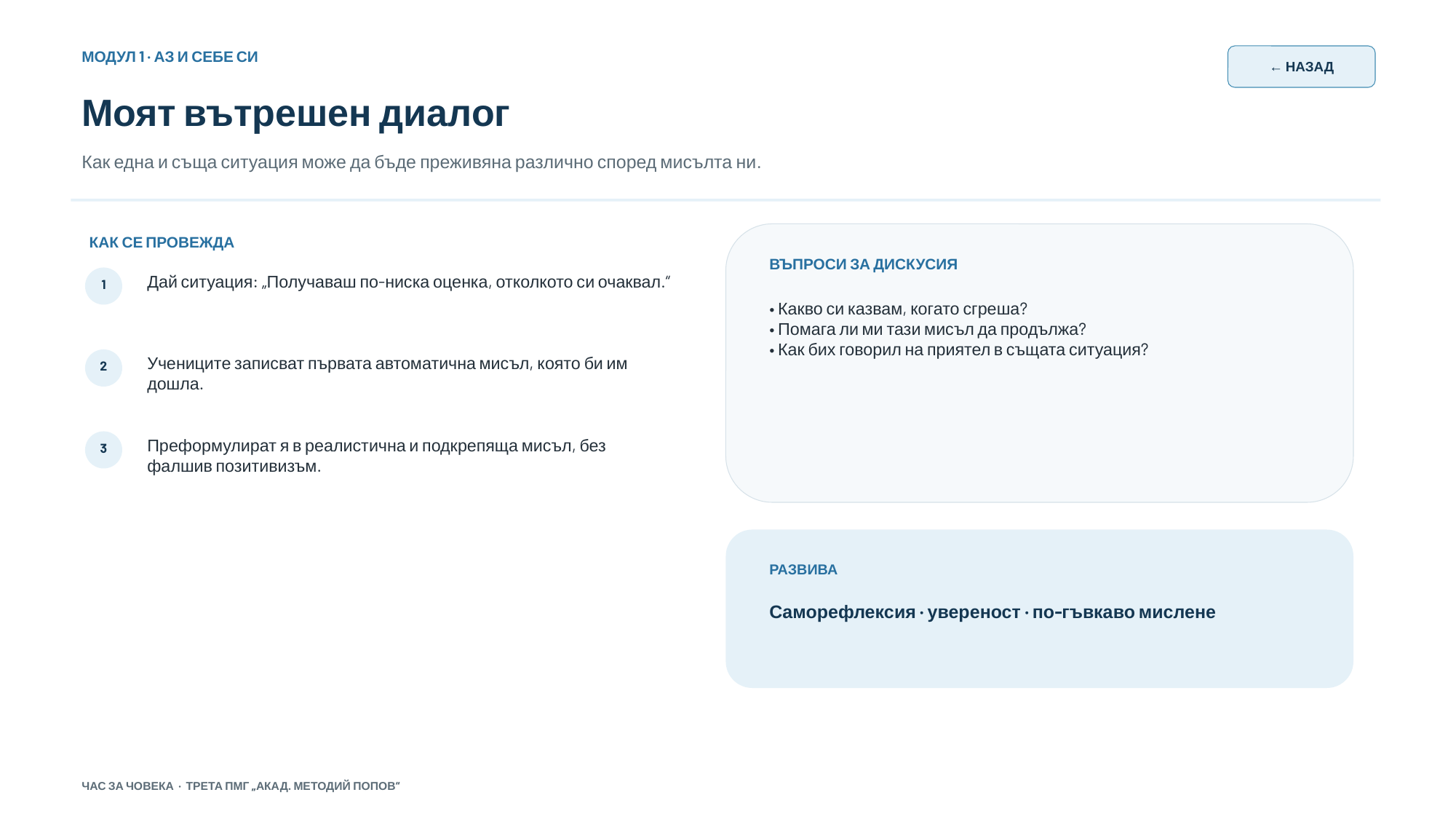

МОДУЛ 1 · АЗ И СЕБЕ СИ
← НАЗАД
Моят вътрешен диалог
Как една и съща ситуация може да бъде преживяна различно според мисълта ни.

КАК СЕ ПРОВЕЖДА
ВЪПРОСИ ЗА ДИСКУСИЯ
Дай ситуация: „Получаваш по-ниска оценка, отколкото си очаквал.“

1
• Какво си казвам, когато сгреша?
• Помага ли ми тази мисъл да продължа?
• Как бих говорил на приятел в същата ситуация?
Учениците записват първата автоматична мисъл, която би им дошла.

2
Преформулират я в реалистична и подкрепяща мисъл, без фалшив позитивизъм.

3

РАЗВИВА
Саморефлексия · увереност · по-гъвкаво мислене
ЧАС ЗА ЧОВЕКА  ·  ТРЕТА ПМГ „АКАД. МЕТОДИЙ ПОПОВ“